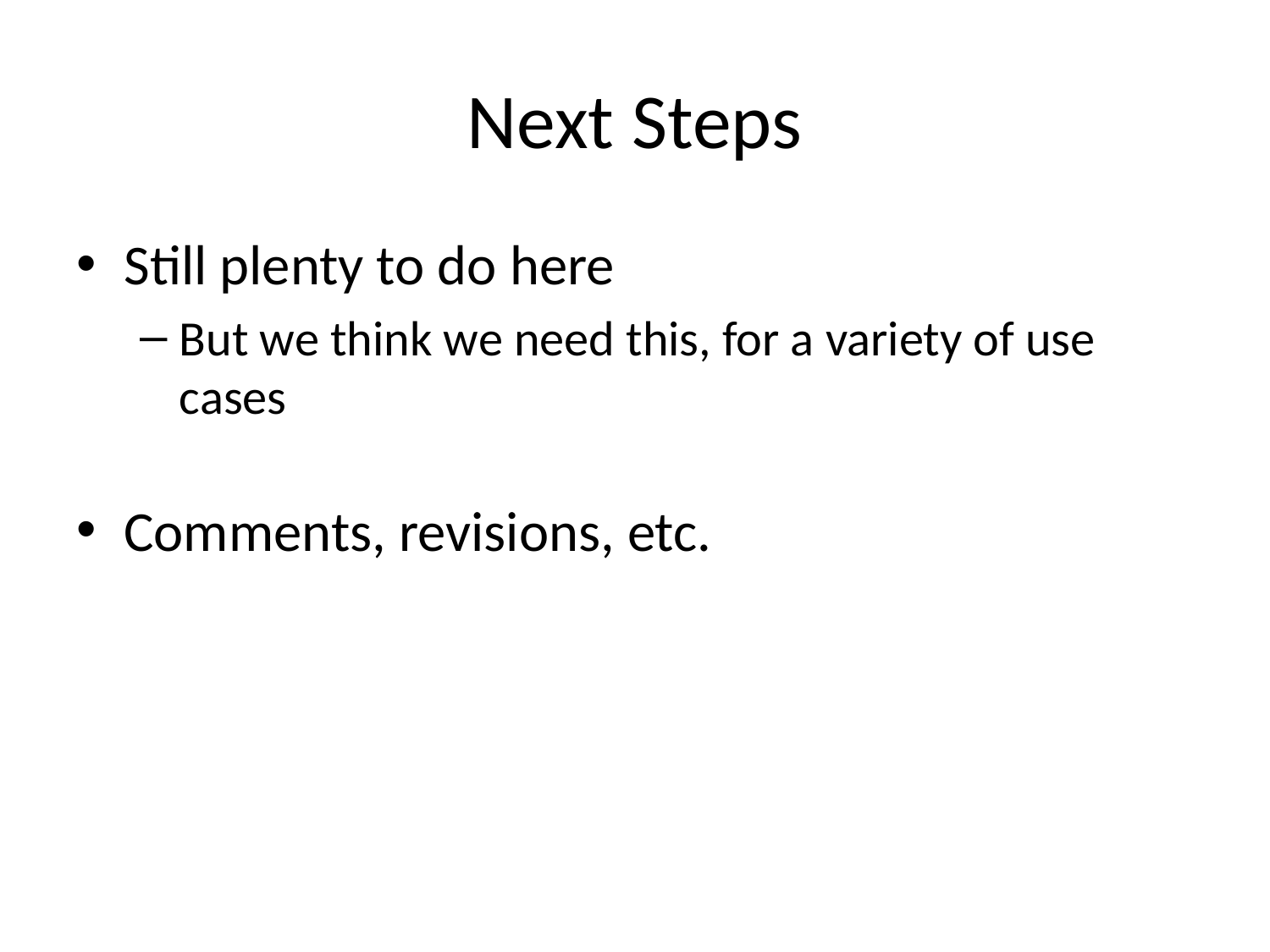

# Next Steps
Still plenty to do here
But we think we need this, for a variety of use cases
Comments, revisions, etc.